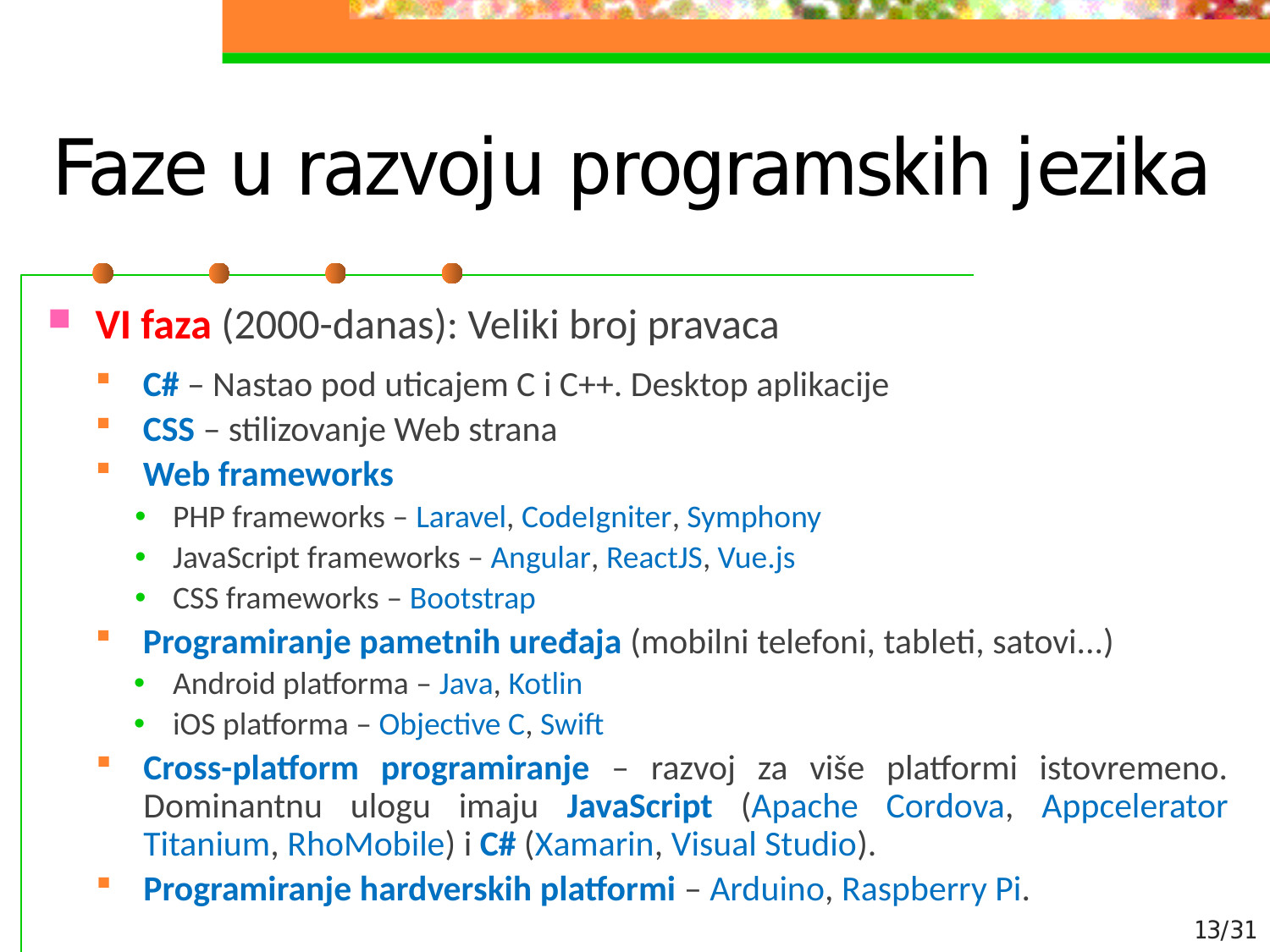

# Faze u razvoju programskih jezika
VI faza (2000-danas): Veliki broj pravaca
C# – Nastao pod uticajem C i C++. Desktop aplikacije
CSS – stilizovanje Web strana
Web frameworks
PHP frameworks – Laravel, CodeIgniter, Symphony
JavaScript frameworks – Angular, ReactJS, Vue.js
CSS frameworks – Bootstrap
Programiranje pametnih uređaja (mobilni telefoni, tableti, satovi...)
Android platforma – Java, Kotlin
iOS platforma – Objective C, Swift
Cross-platform programiranje – razvoj za više platformi istovremeno. Dominantnu ulogu imaju JavaScript (Apache Cordova, Appcelerator Titanium, RhoMobile) i C# (Xamarin, Visual Studio).
Programiranje hardverskih platformi – Arduino, Raspberry Pi.
13/31